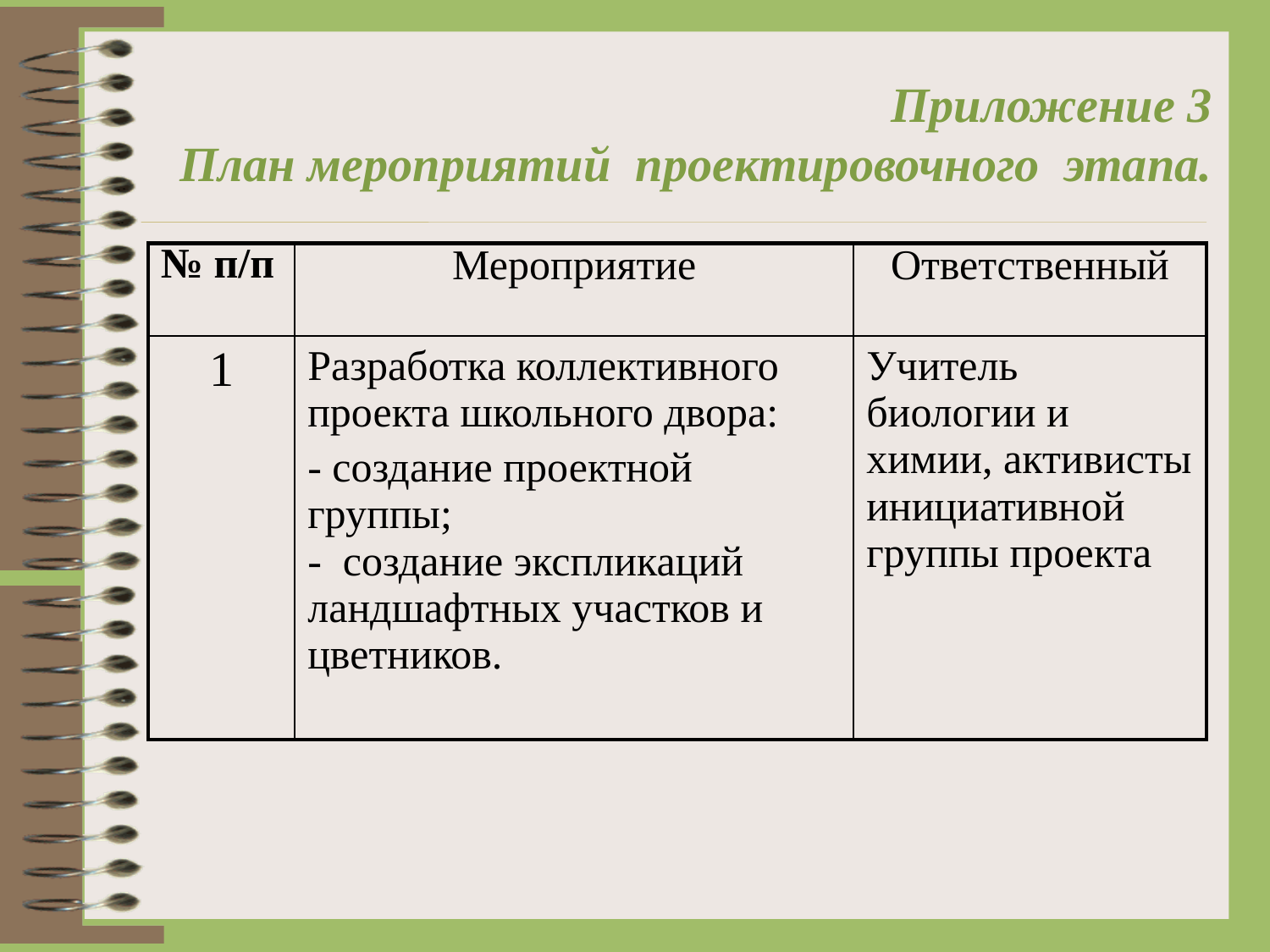

# Приложение 3 План мероприятий  проектировочного  этапа.
| № п/п | Мероприятие | Ответственный |
| --- | --- | --- |
| 1 | Разработка коллективного проекта школьного двора: - создание проектной группы; -  создание экспликаций ландшафтных участков и цветников. | Учитель биологии и химии, активисты инициативной группы проекта |